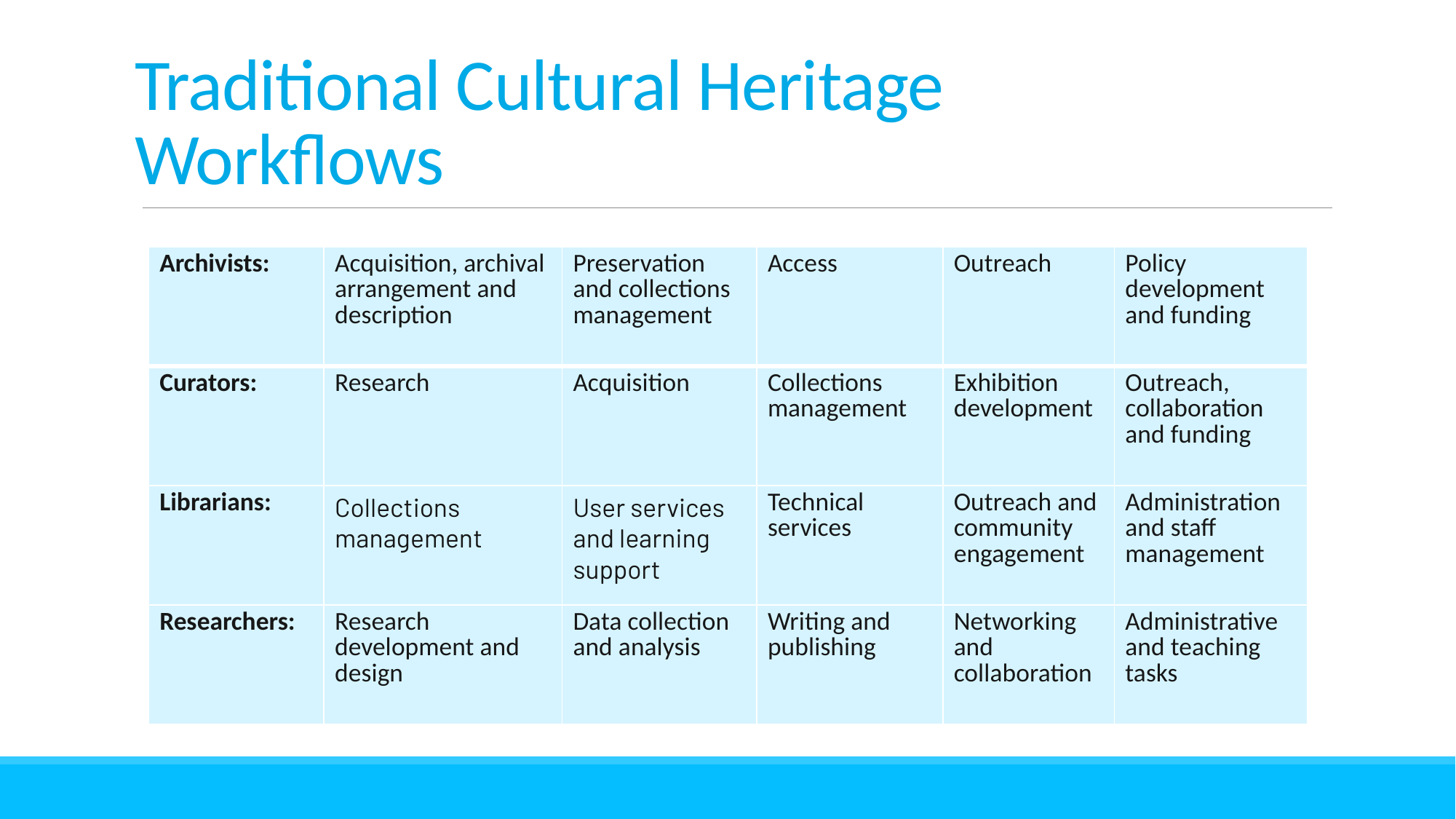

# Traditional Cultural Heritage Workflows

| Archivists: | Acquisition, archival arrangement and description | Preservation and collections management | Access | Outreach | Policy development and funding |
| --- | --- | --- | --- | --- | --- |
| Curators: | Research | Acquisition | Collections management | Exhibition development | Outreach, collaboration and funding |
| Librarians: | Collections management | User services and learning support | Technical services | Outreach and community engagement | Administration and staff management |
| Researchers: | Research development and design | Data collection and analysis | Writing and publishing | Networking and collaboration | Administrative and teaching tasks |